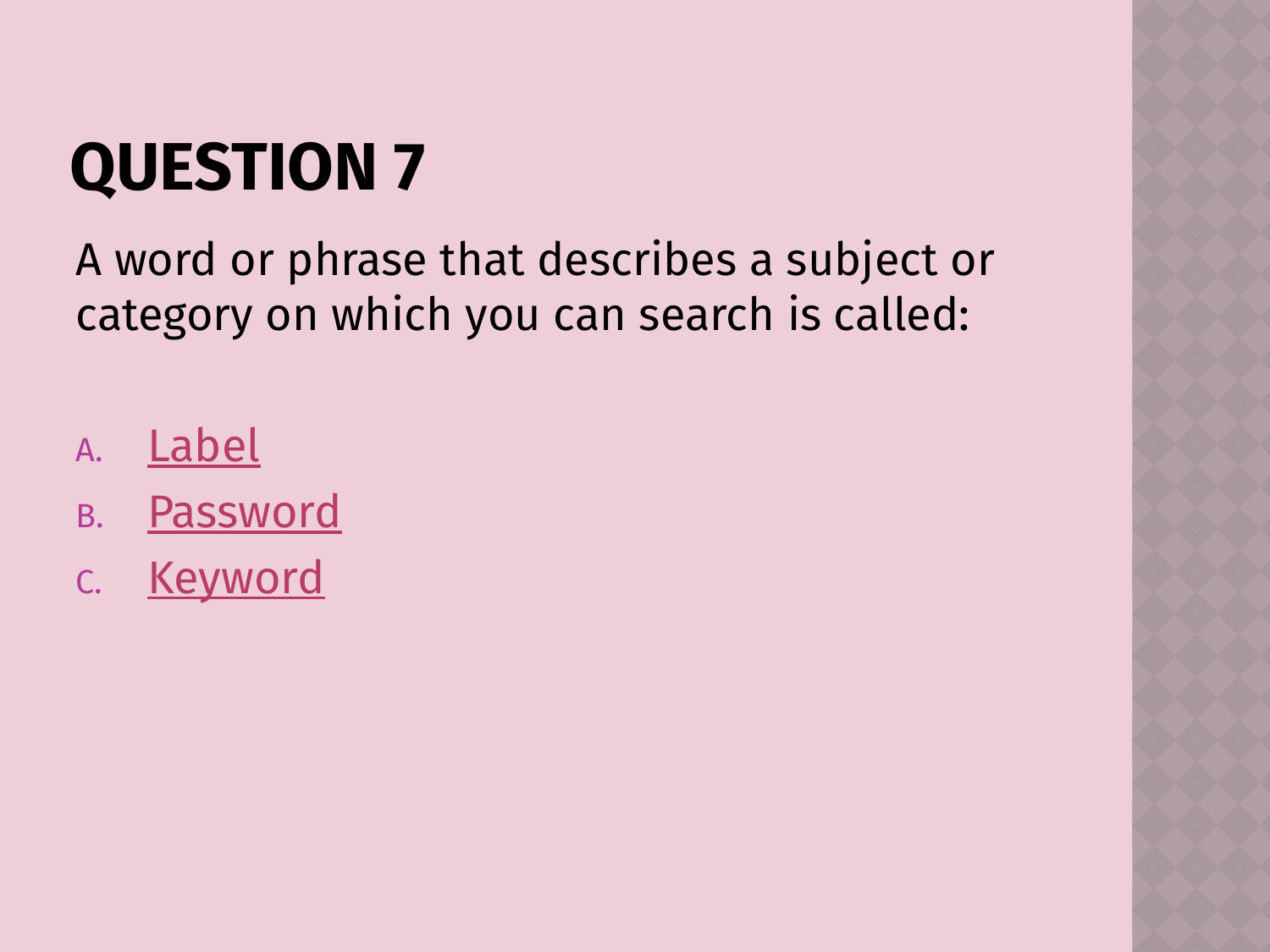

# Question 7
A word or phrase that describes a subject or category on which you can search is called:

Label
Password
Keyword